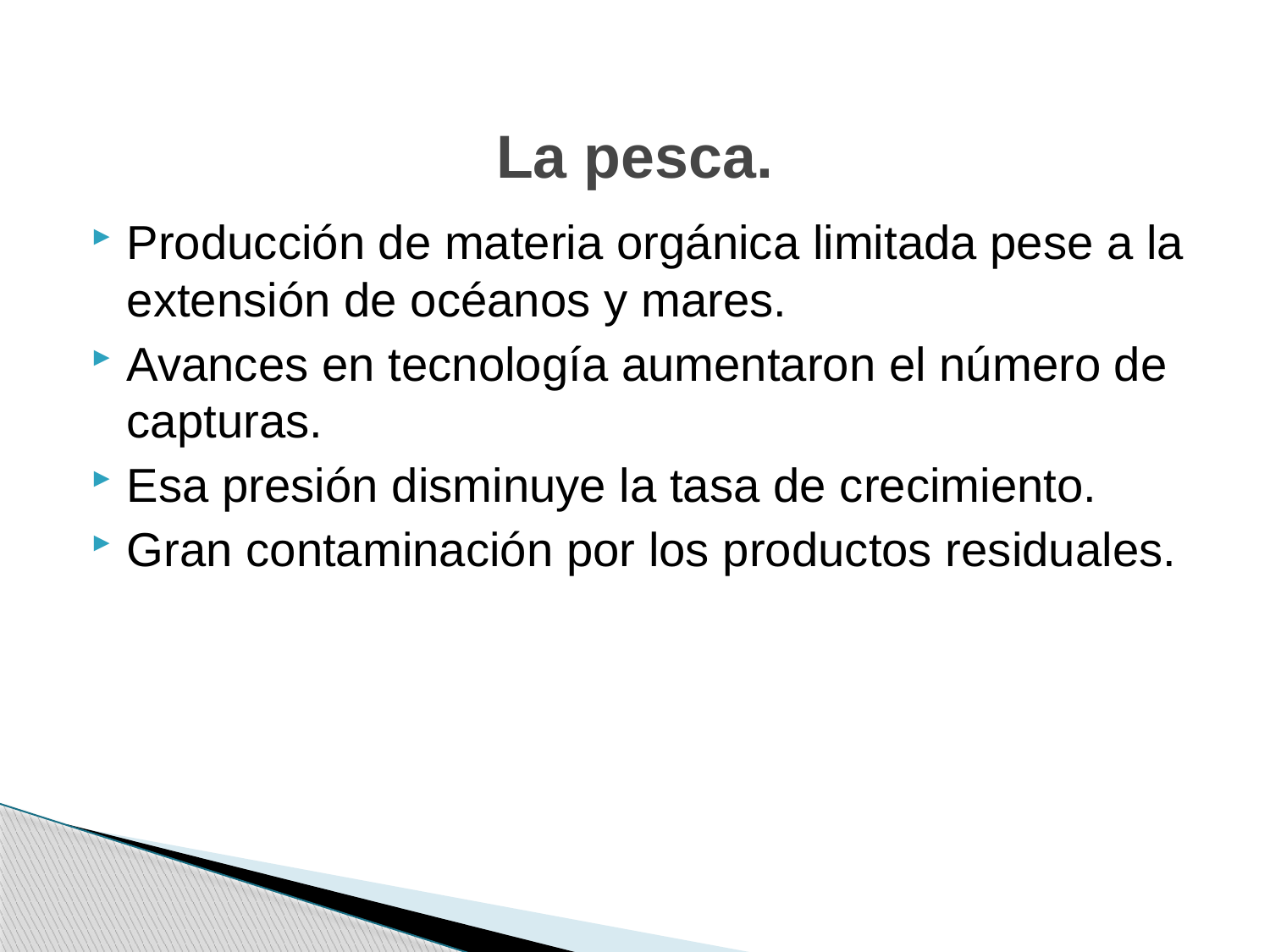

# La pesca.
Producción de materia orgánica limitada pese a la extensión de océanos y mares.
Avances en tecnología aumentaron el número de capturas.
Esa presión disminuye la tasa de crecimiento.
Gran contaminación por los productos residuales.